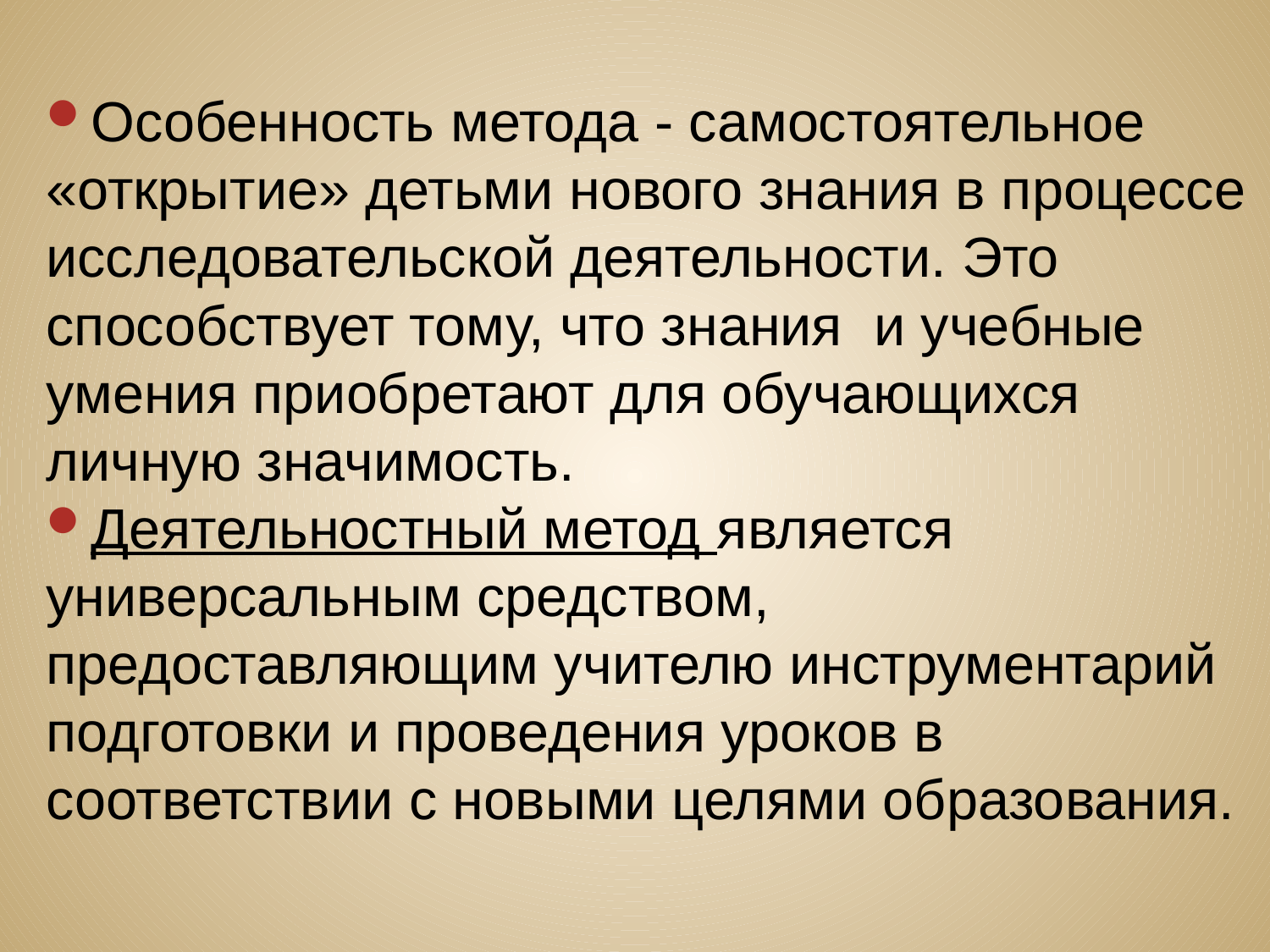

Особенность метода - самостоятельное «открытие» детьми нового знания в процессе исследовательской деятельности. Это способствует тому, что знания  и учебные умения приобретают для обучающихся личную значимость.
Деятельностный метод является универсальным средством, предоставляющим учителю инструментарий подготовки и проведения уроков в соответствии с новыми целями образования.